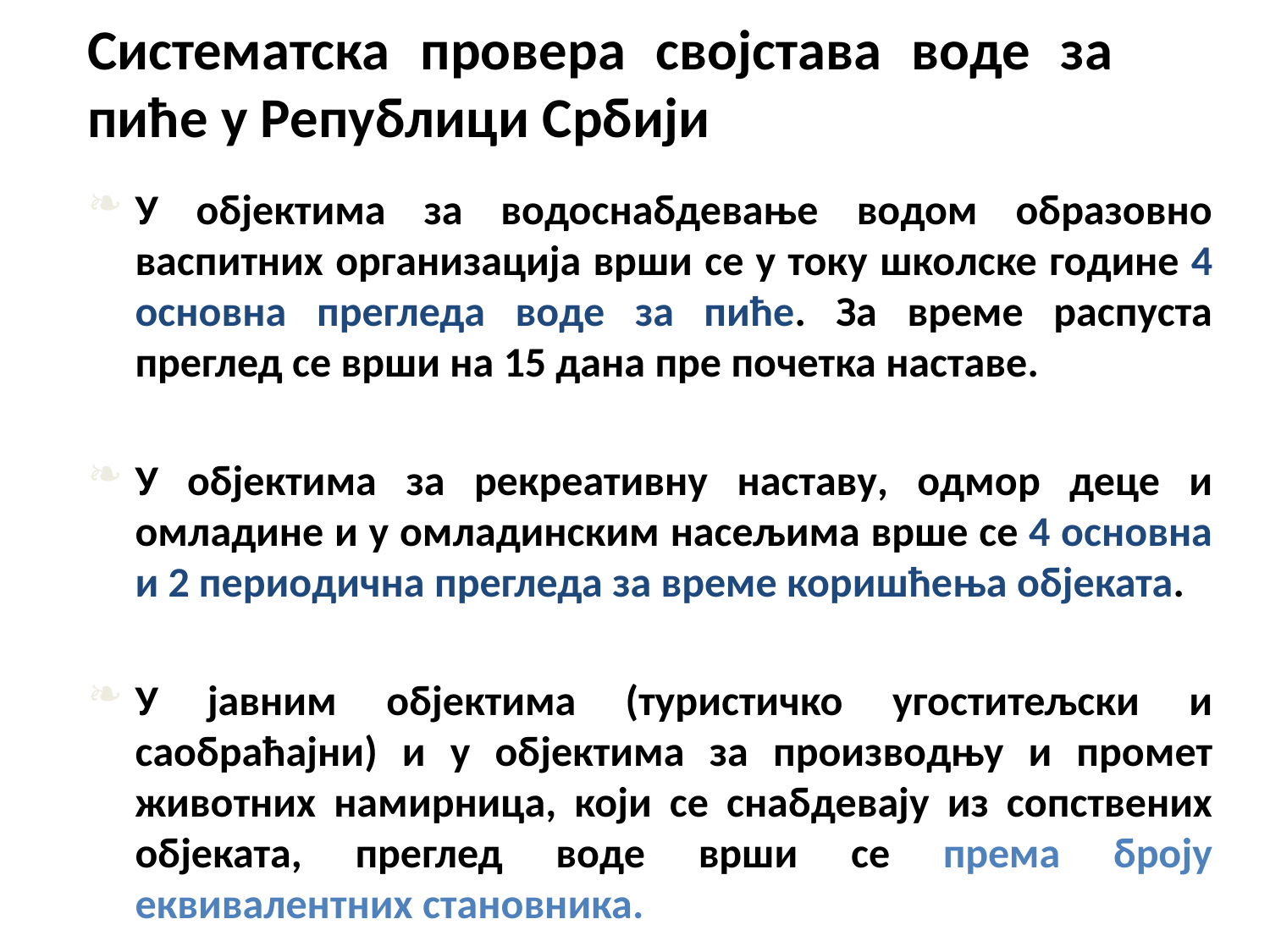

Систематска провера својстава воде за пиће у Републици Србији
У објектима за водоснабдевање водом образовно васпитних организација врши се у току школске године 4 основна прегледа воде за пиће. За време распуста преглед се врши на 15 дана пре почетка наставе.

У објектима за рекреативну наставу, одмор деце и омладине и у омладинским насељима врше се 4 основна и 2 периодична прегледа за време коришћења објеката.

У јавним објектима (туристичко угоститељски и саобраћајни) и у објектима за производњу и промет животних намирница, који се снабдевају из сопствених објеката, преглед воде врши се према броју еквивалентних становника.